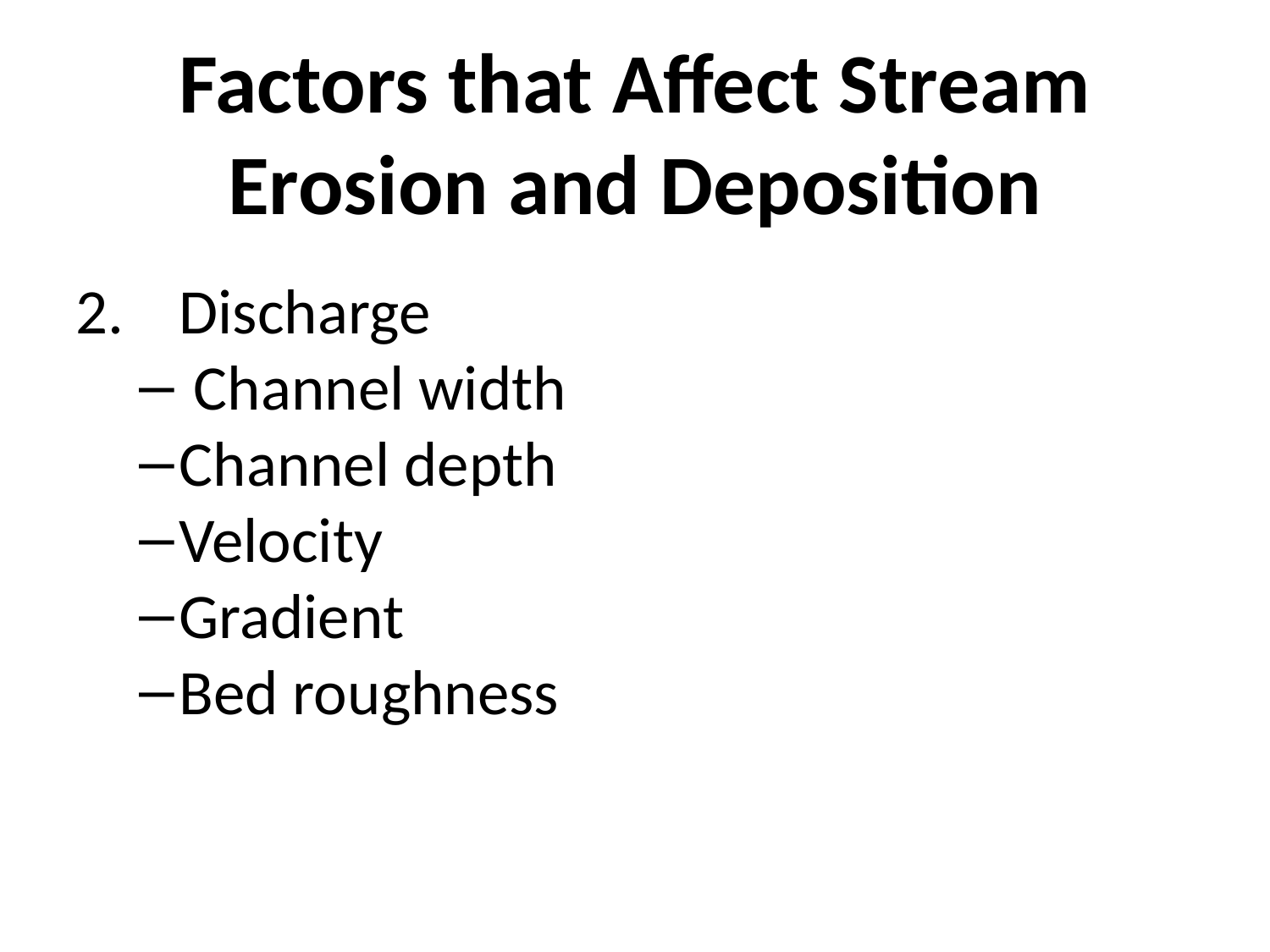

Factors that Affect Stream Erosion and Deposition
Discharge
 Channel width
Channel depth
Velocity
Gradient
Bed roughness